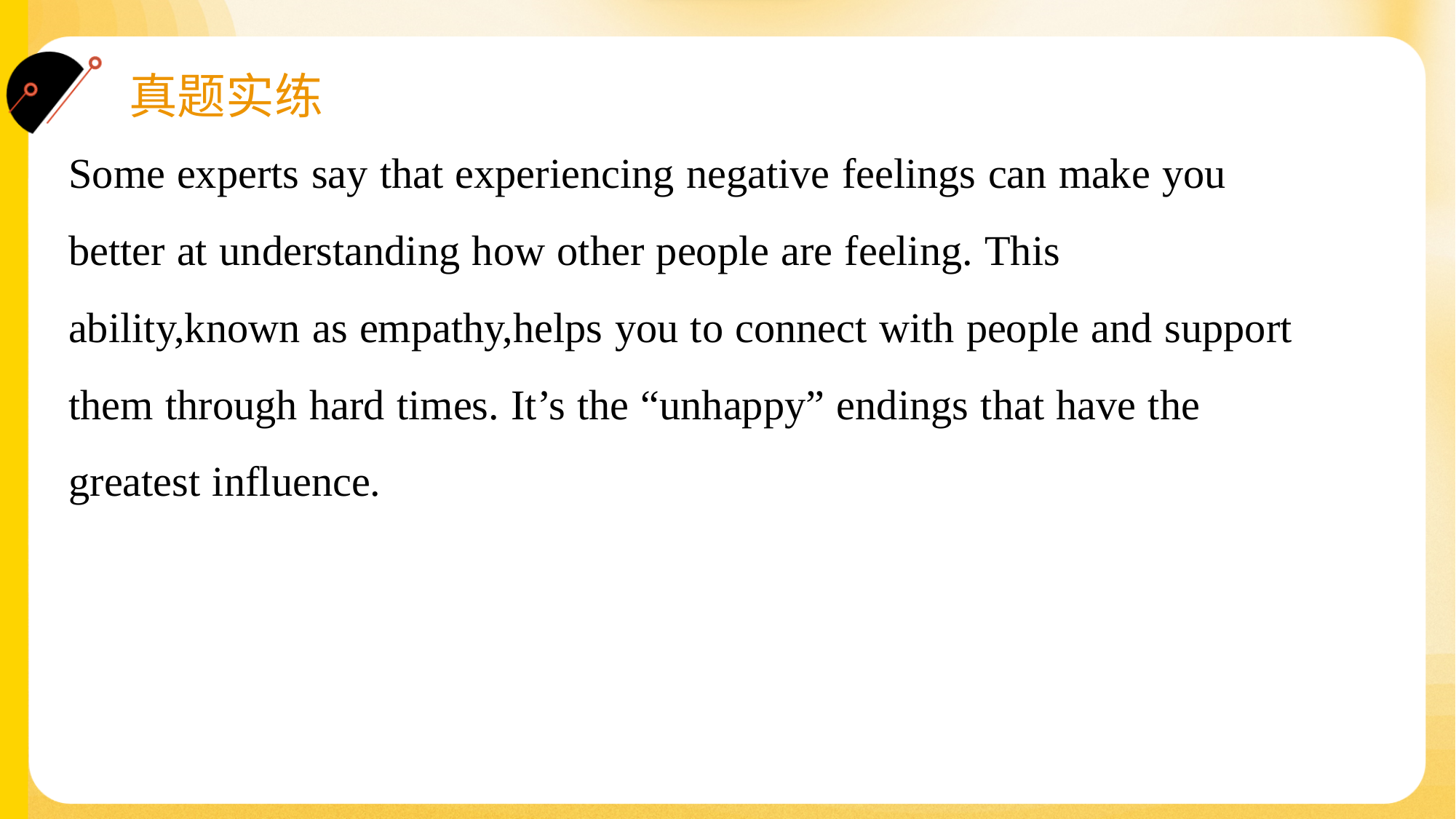

Some experts say that experiencing negative feelings can make you
better at understanding how other people are feeling. This
ability,known as empathy,helps you to connect with people and support
them through hard times. It’s the “unhappy” endings that have the
greatest influence.#1.1.3